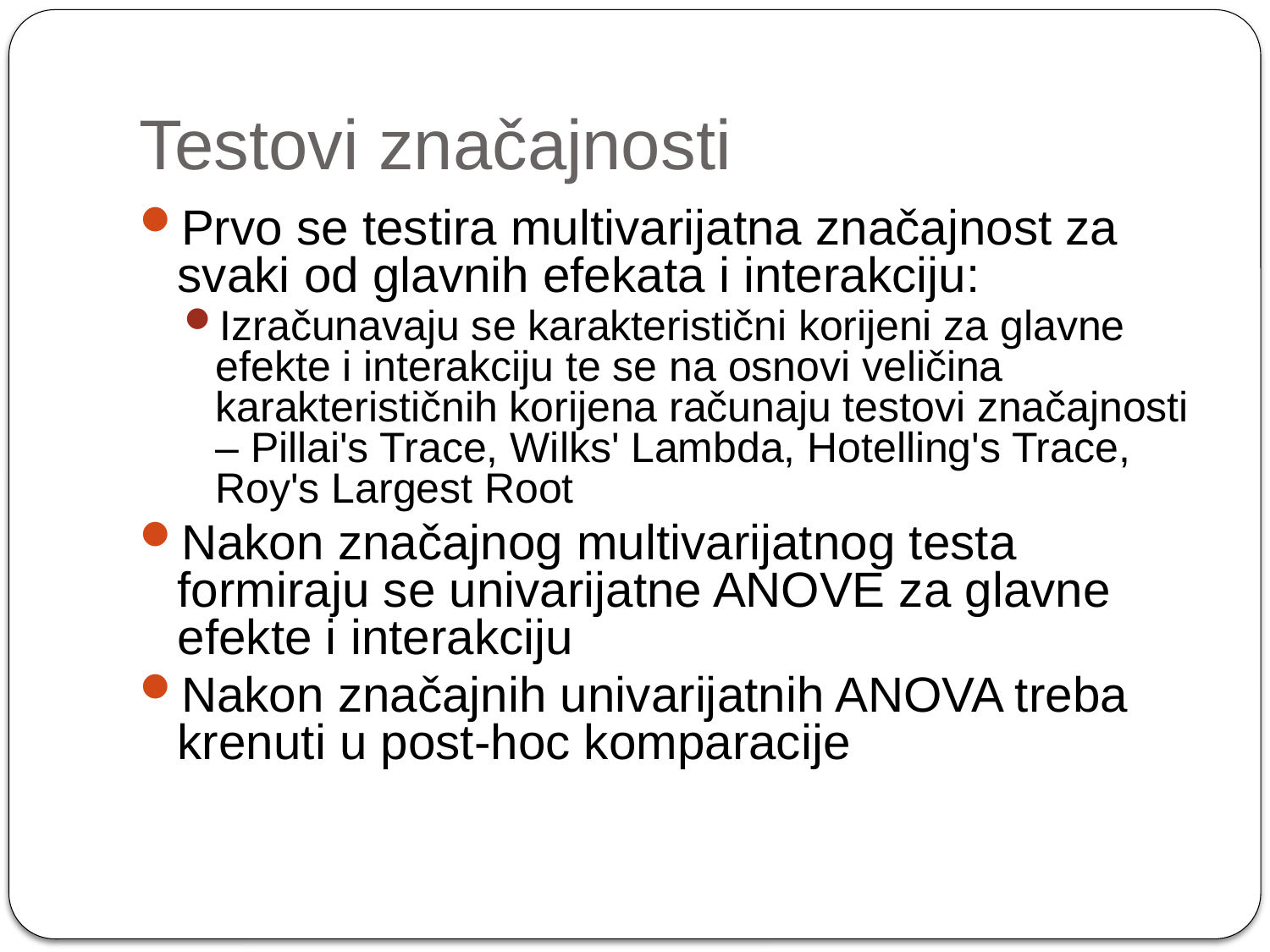

# Testovi značajnosti
Prvo se testira multivarijatna značajnost za svaki od glavnih efekata i interakciju:
Izračunavaju se karakteristični korijeni za glavne efekte i interakciju te se na osnovi veličina karakterističnih korijena računaju testovi značajnosti – Pillai's Trace, Wilks' Lambda, Hotelling's Trace, Roy's Largest Root
Nakon značajnog multivarijatnog testa formiraju se univarijatne ANOVE za glavne efekte i interakciju
Nakon značajnih univarijatnih ANOVA treba krenuti u post-hoc komparacije